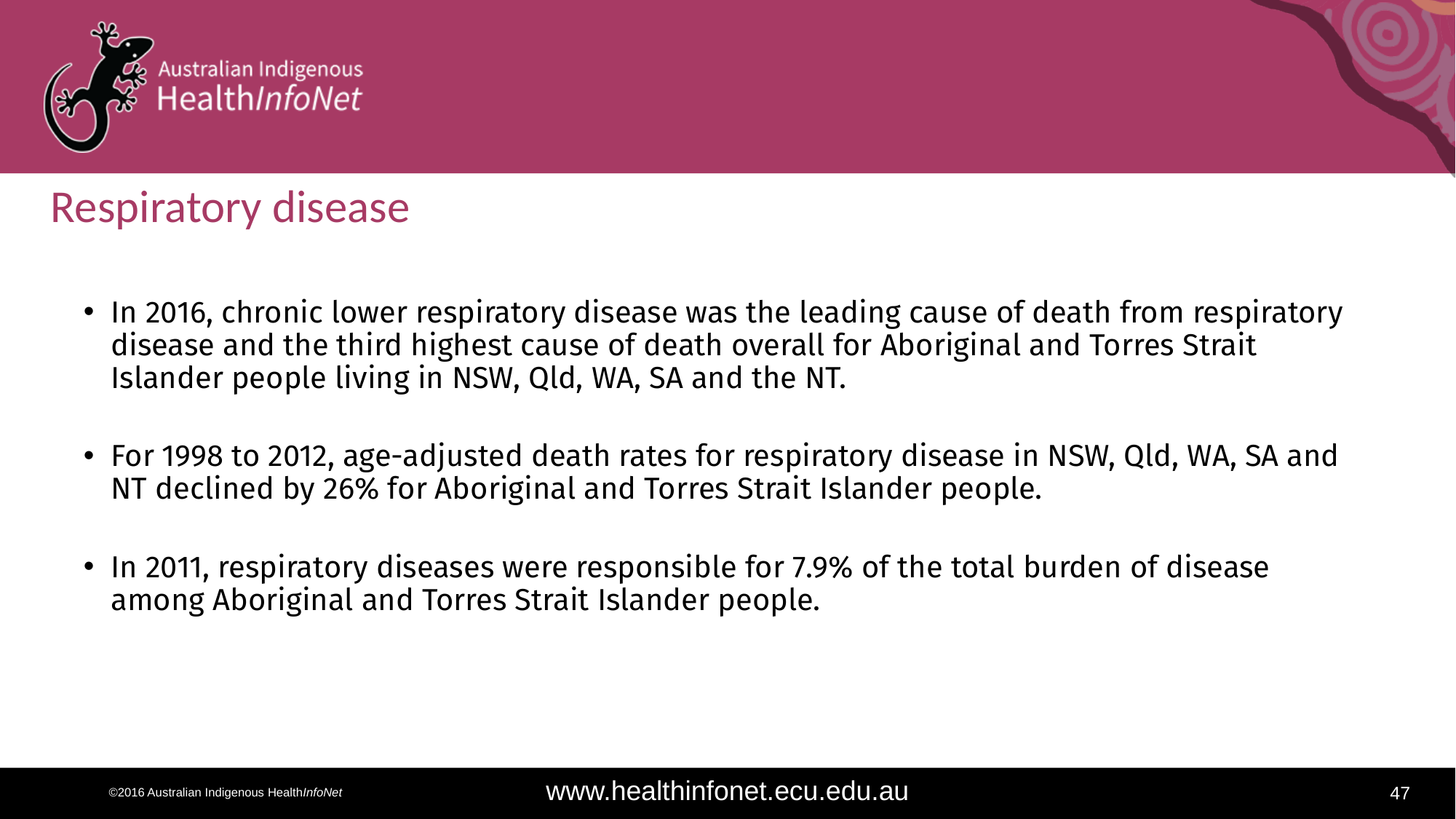

# Respiratory disease
In 2016, chronic lower respiratory disease was the leading cause of death from respiratory disease and the third highest cause of death overall for Aboriginal and Torres Strait Islander people living in NSW, Qld, WA, SA and the NT.
For 1998 to 2012, age-adjusted death rates for respiratory disease in NSW, Qld, WA, SA and NT declined by 26% for Aboriginal and Torres Strait Islander people.
In 2011, respiratory diseases were responsible for 7.9% of the total burden of disease among Aboriginal and Torres Strait Islander people.